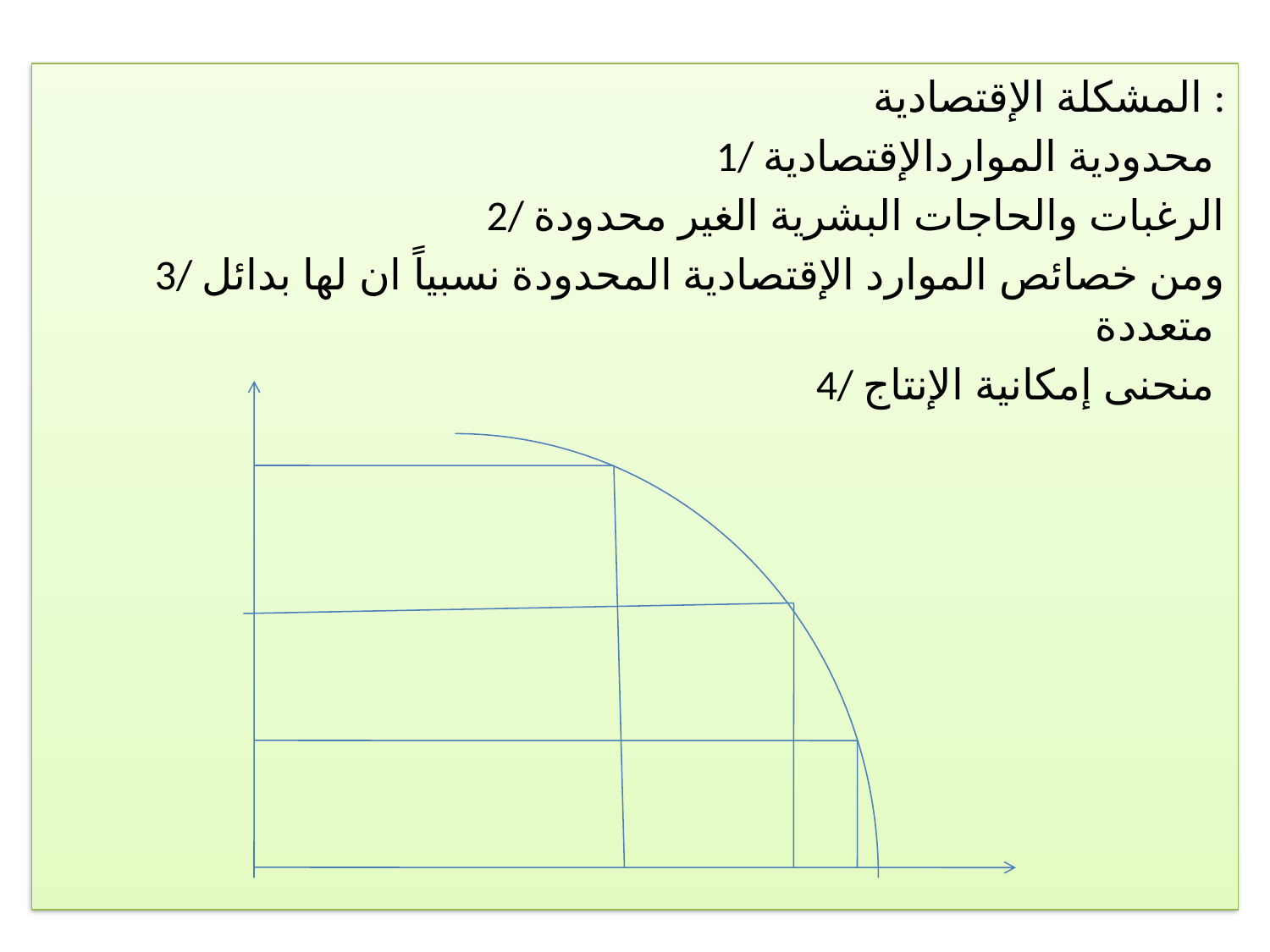

المشكلة الإقتصادية :
1/ محدودية المواردالإقتصادية
2/ الرغبات والحاجات البشرية الغير محدودة
3/ ومن خصائص الموارد الإقتصادية المحدودة نسبياً ان لها بدائل متعددة
4/ منحنى إمكانية الإنتاج